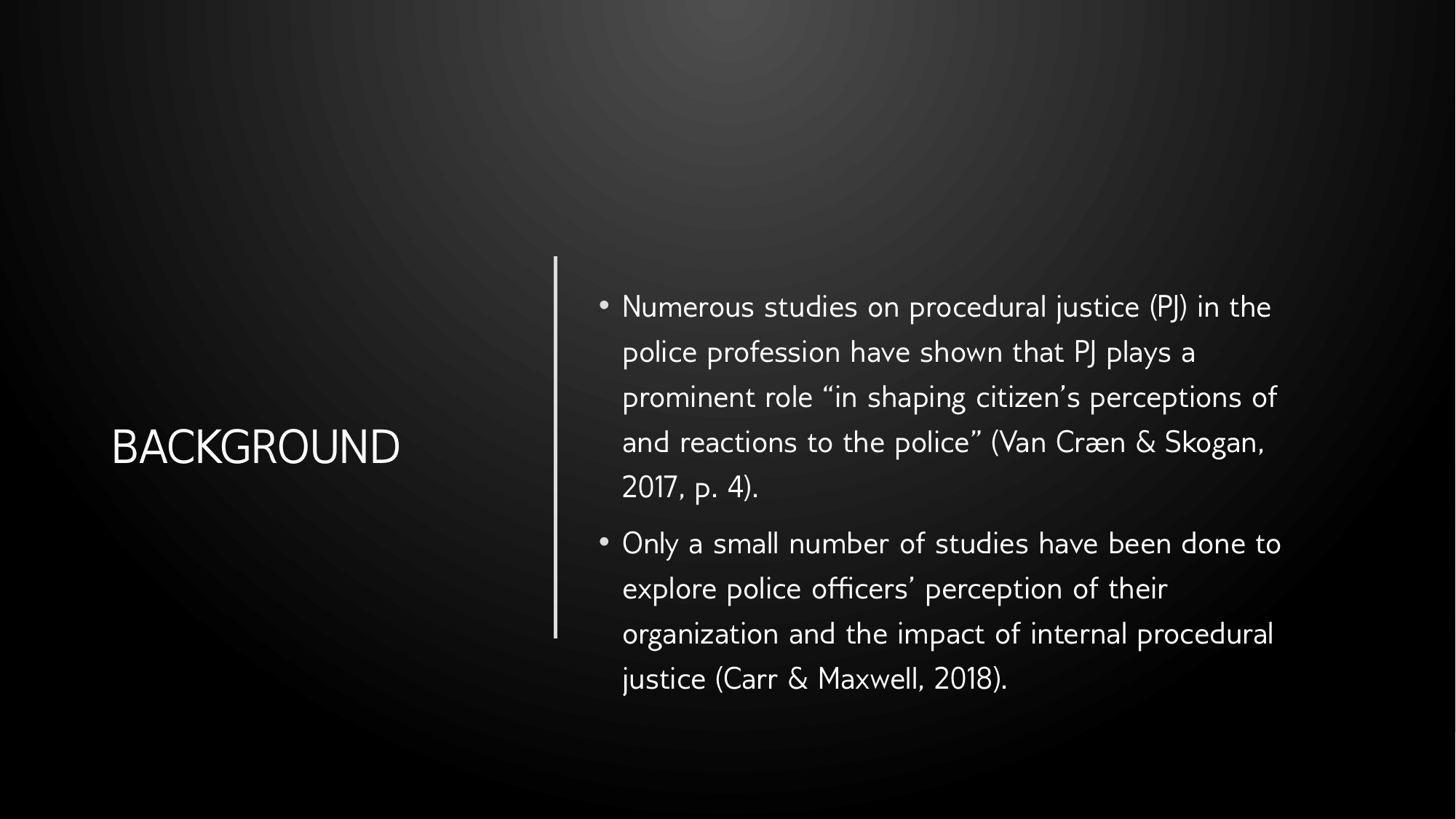

# BACKGROUND

Numerous studies on procedural justice (PJ) in the police profession have shown that PJ plays a prominent role “in shaping citizen’s perceptions of and reactions to the police” (Van Craen & Skogan, 2017, p. 4).
Only a small number of studies have been done to explore police officers’ perception of their organization and the impact of internal procedural justice (Carr & Maxwell, 2018).